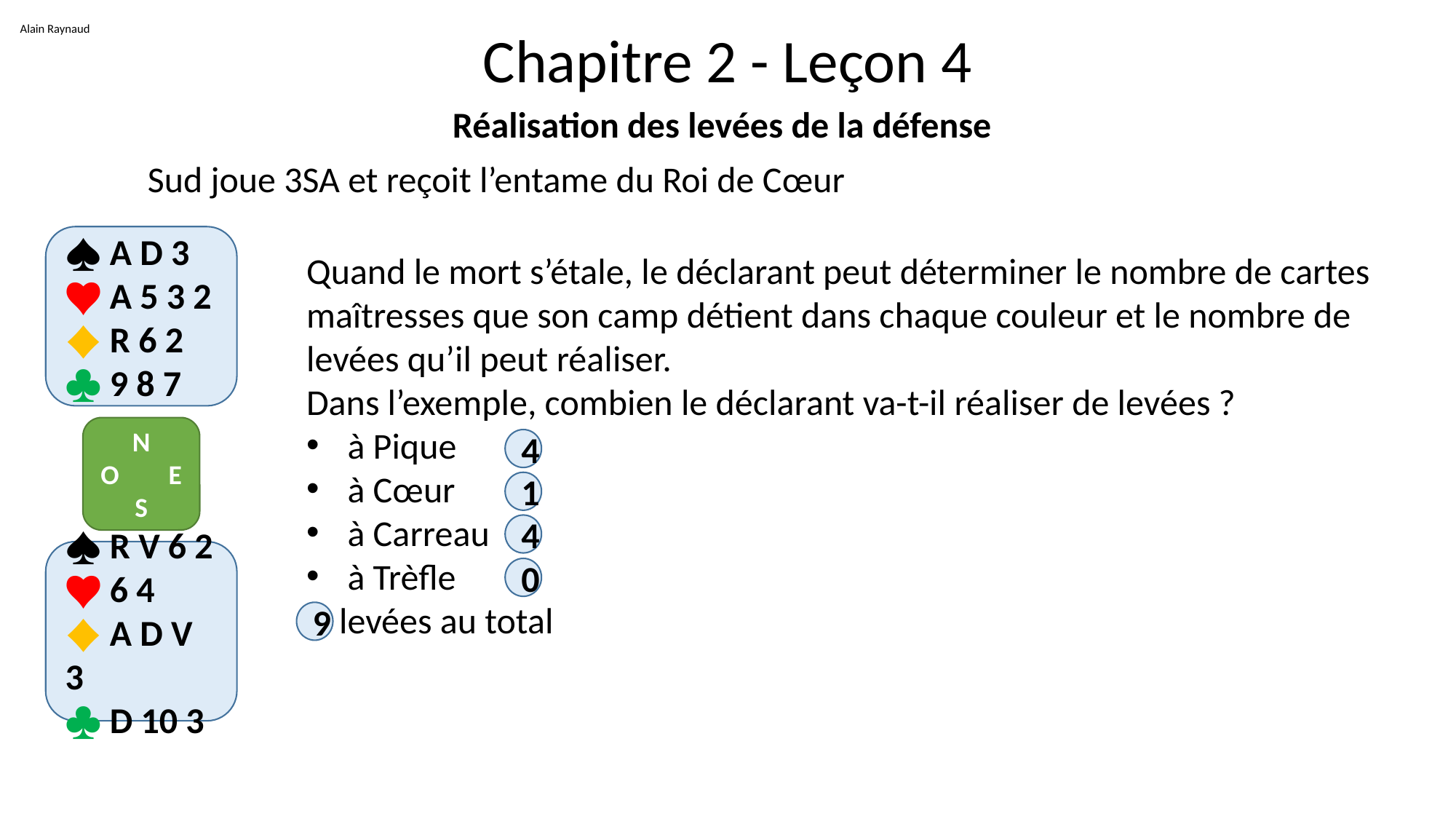

Alain Raynaud
# Chapitre 2 - Leçon 4
Réalisation des levées de la défense
	Sud joue 3SA et reçoit l’entame du Roi de Cœur

♠ A D 3
♥ A 5 3 2
♦ R 6 2
♣ 9 8 7
Quand le mort s’étale, le déclarant peut déterminer le nombre de cartes maîtresses que son camp détient dans chaque couleur et le nombre de levées qu’il peut réaliser.
Dans l’exemple, combien le déclarant va-t-il réaliser de levées ?
à Pique
à Cœur
à Carreau
à Trèfle
    levées au total
N
O        E
S
4
1
4
♠ R V 6 2
♥ 6 4
♦ A D V 3
♣ D 10 3
0
9